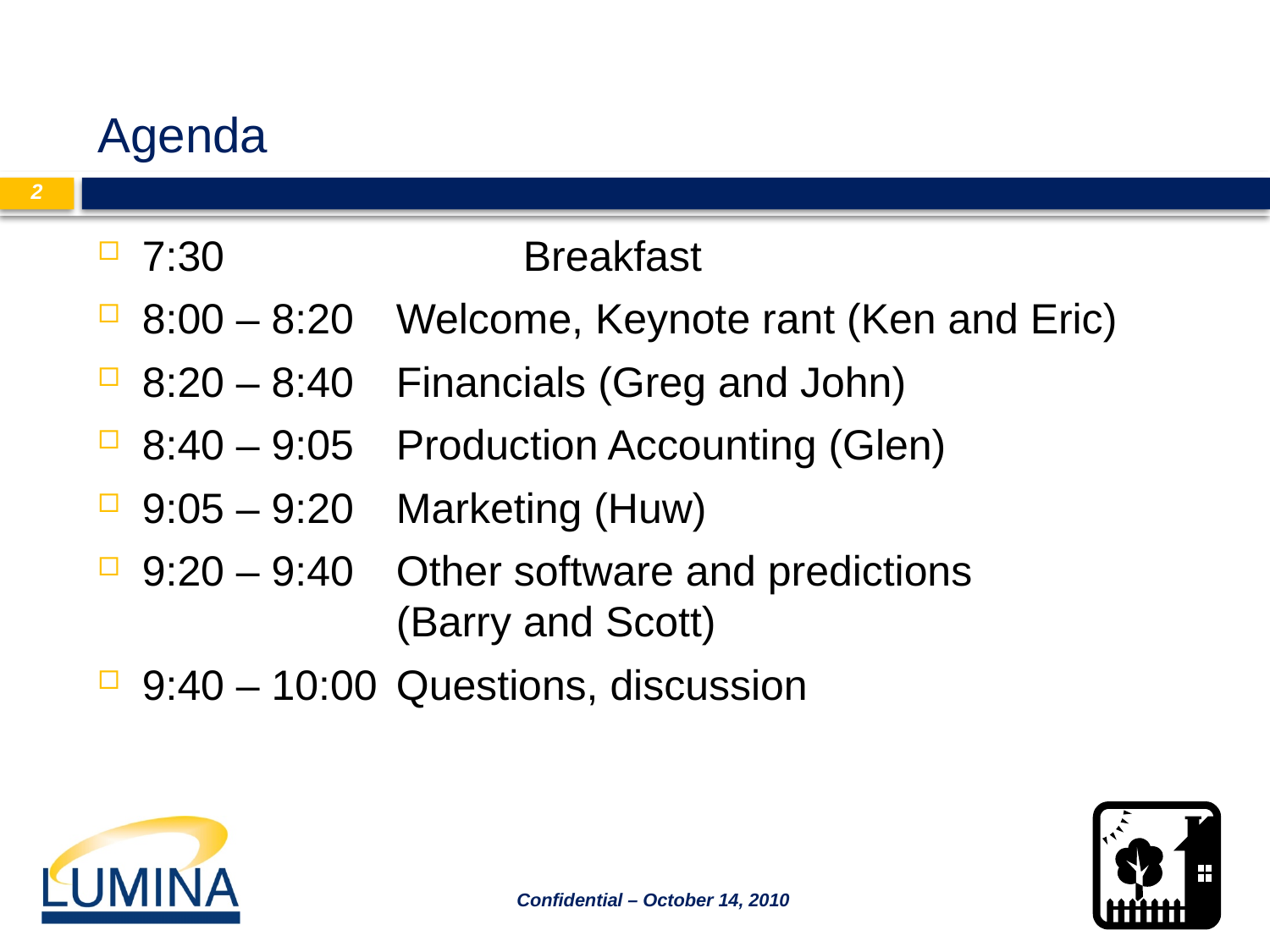

# Agenda
2
7:30			Breakfast
8:00 – 8:20	Welcome, Keynote rant (Ken and Eric)
8:20 – 8:40	Financials (Greg and John)
8:40 – 9:05	Production Accounting (Glen)
9:05 – 9:20	Marketing (Huw)
9:20 – 9:40	Other software and predictions 				(Barry and Scott)
9:40 – 10:00	Questions, discussion